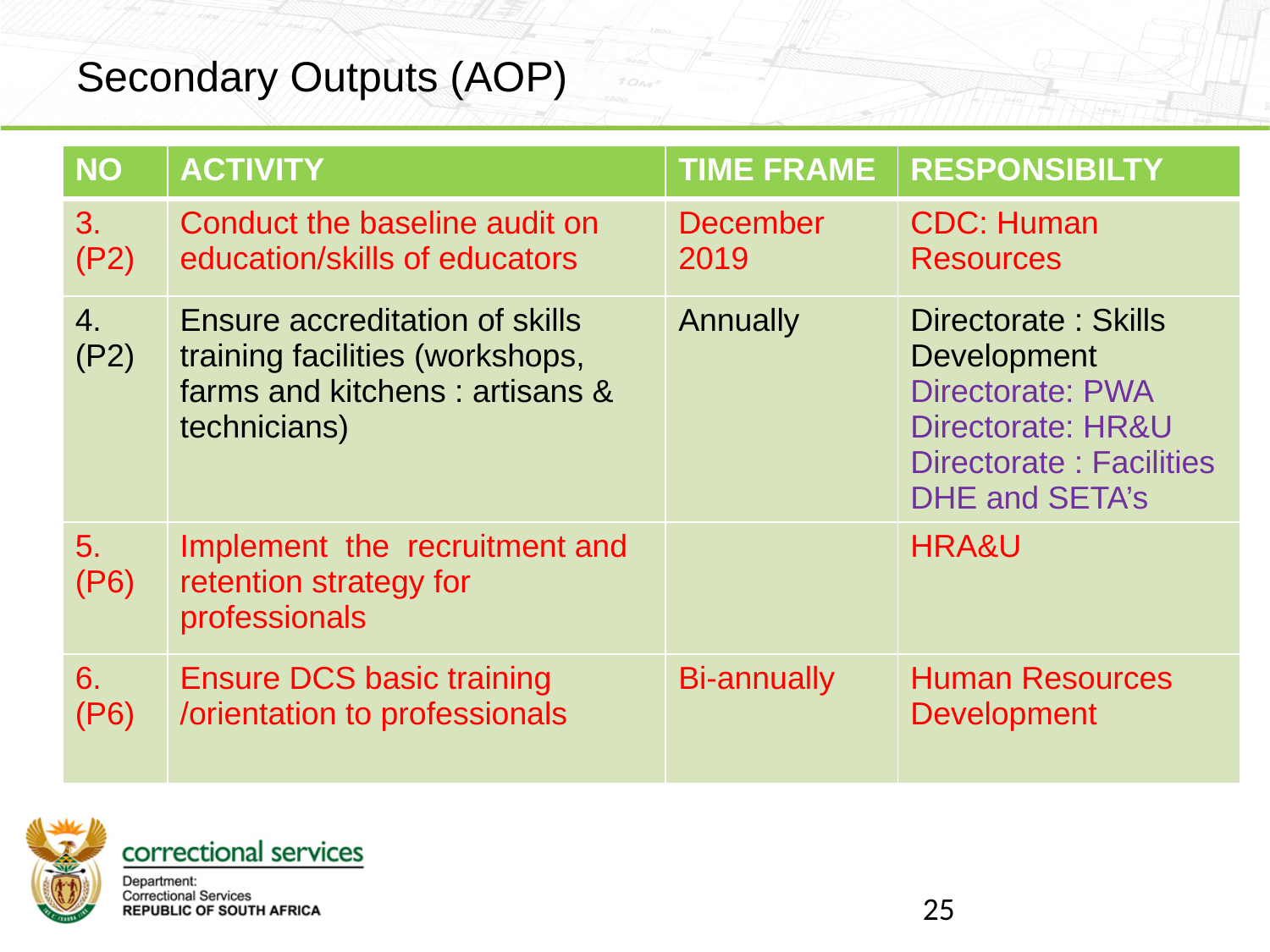

# Secondary Outputs (AOP)
| NO | ACTIVITY | TIME FRAME | RESPONSIBILTY |
| --- | --- | --- | --- |
| 3. (P2) | Conduct the baseline audit on education/skills of educators | December 2019 | CDC: Human Resources |
| 4. (P2) | Ensure accreditation of skills training facilities (workshops, farms and kitchens : artisans & technicians) | Annually | Directorate : Skills Development Directorate: PWA Directorate: HR&U Directorate : Facilities DHE and SETA’s |
| 5. (P6) | Implement the recruitment and retention strategy for professionals |  | HRA&U |
| 6. (P6) | Ensure DCS basic training /orientation to professionals | Bi-annually | Human Resources Development |
25